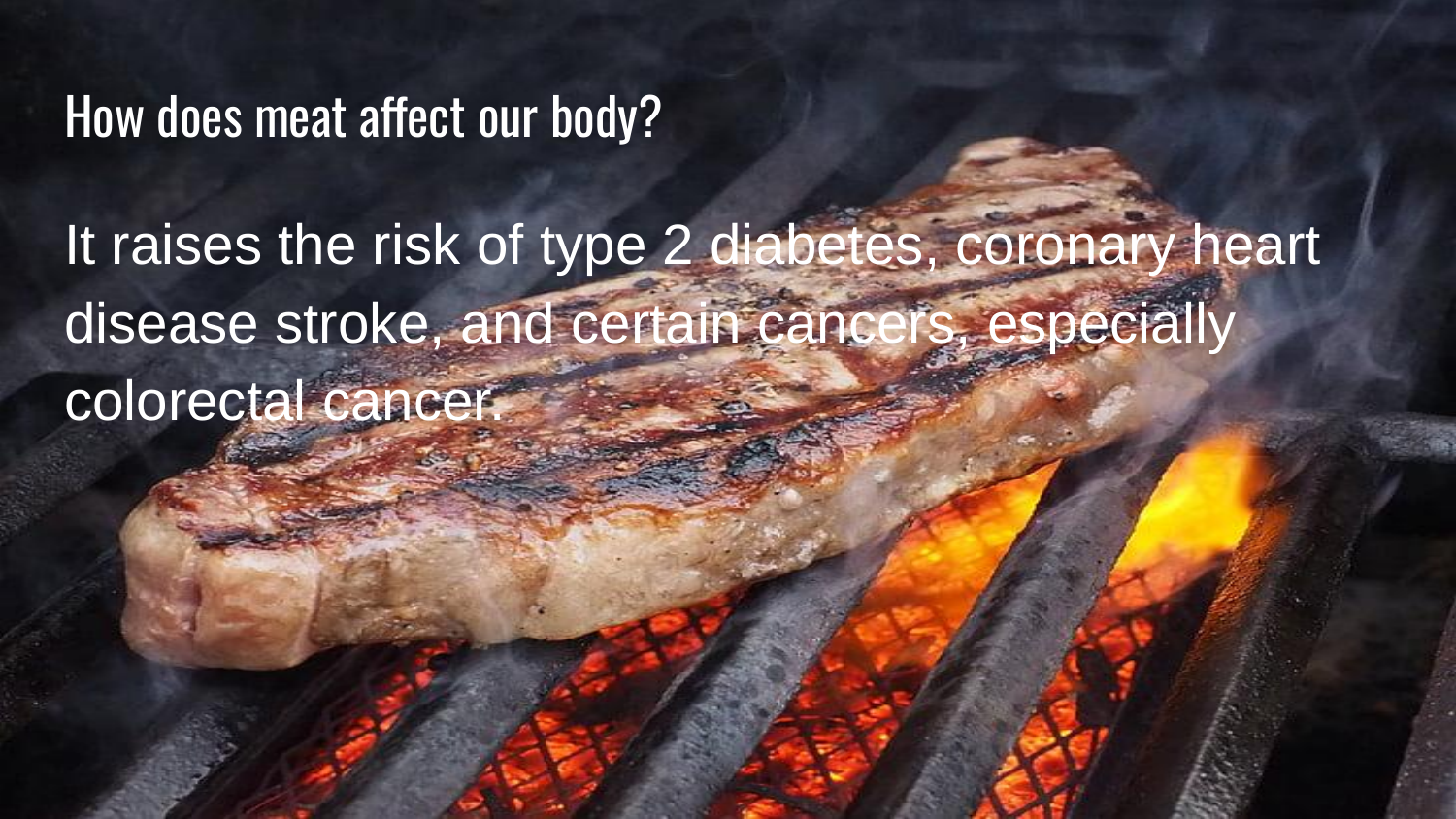

# How does meat affect our body?
It raises the risk of type 2 diabetes, coronary heart disease stroke, and certain cancers, especially colorectal cancer.